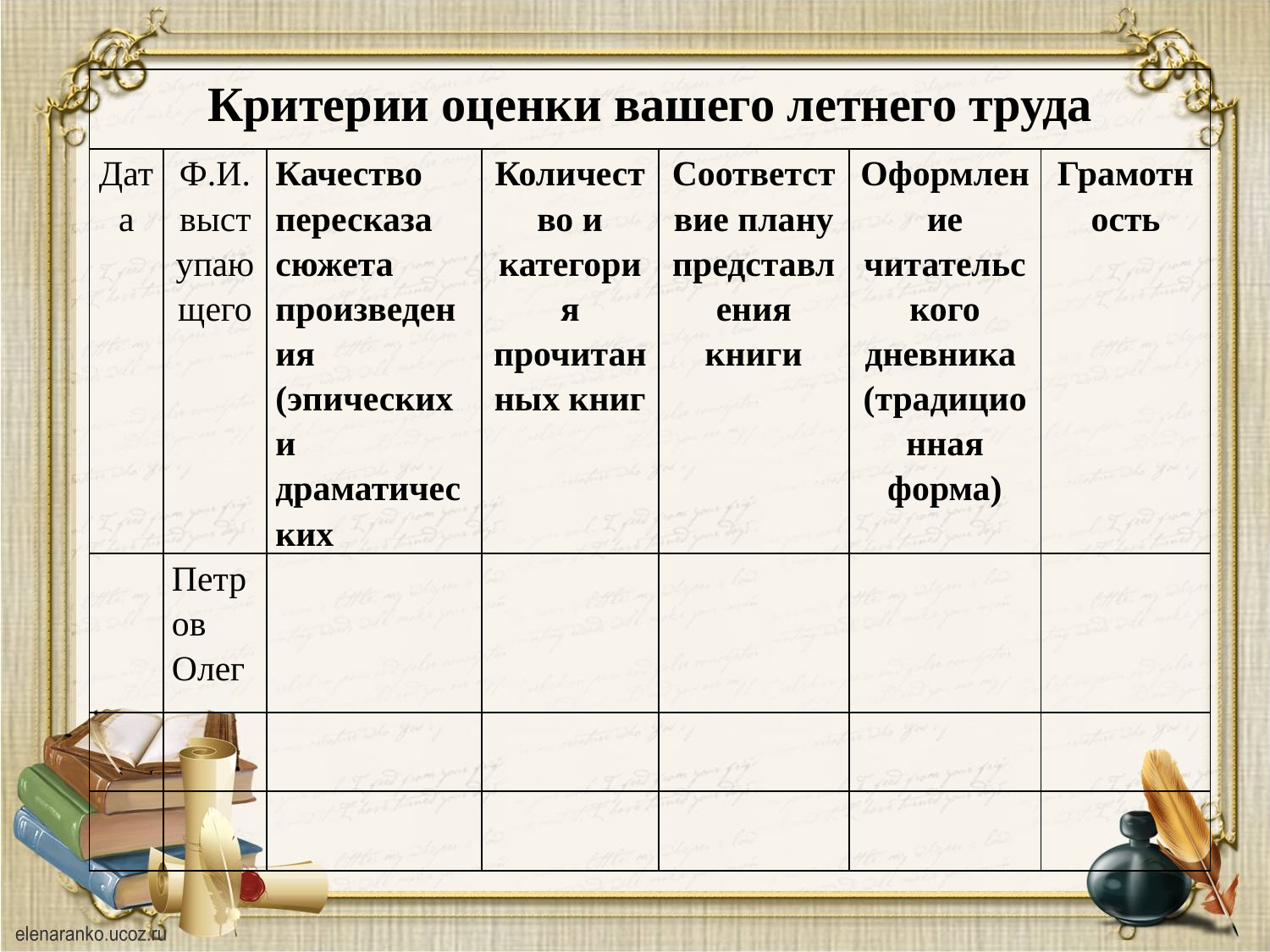

#
| Критерии оценки вашего летнего труда |  |  |  |  |  |  |
| --- | --- | --- | --- | --- | --- | --- |
| Дата | Ф.И. выступающего | Качество пересказа сюжета произведения (эпических и драматических | Количество и категория прочитанных книг | Соответствие плану представления книги | Оформление читательского дневника (традиционная форма) | Грамотность |
|  | Петров Олег |  |  |  |  |  |
|  |  |  |  |  |  |  |
|  |  |  |  |  |  |  |